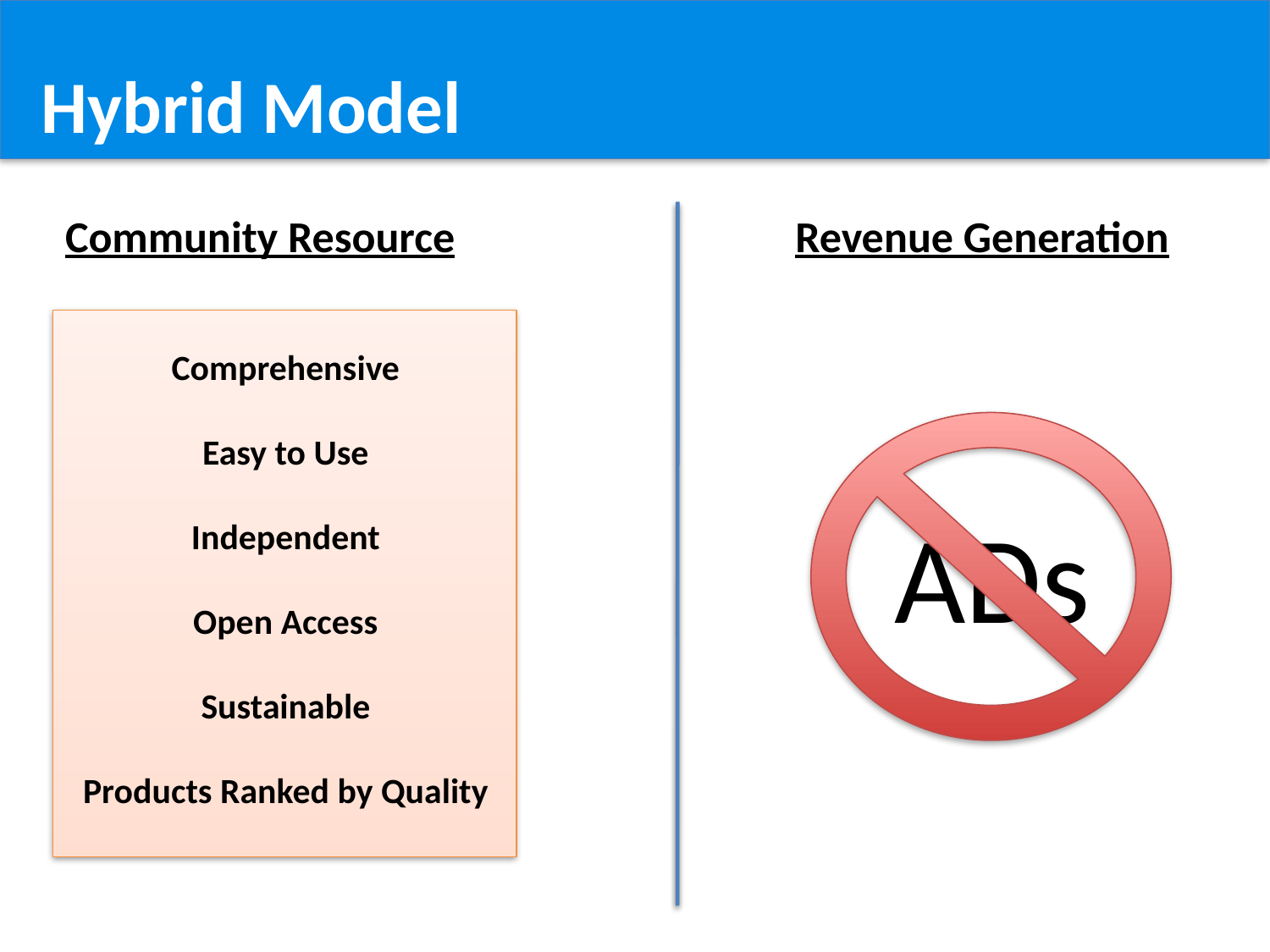

Hybrid Model
Revenue Generation
Community Resource

Comprehensive

Easy to Use

Independent

Open Access

Sustainable

Products Ranked by Quality

ADs